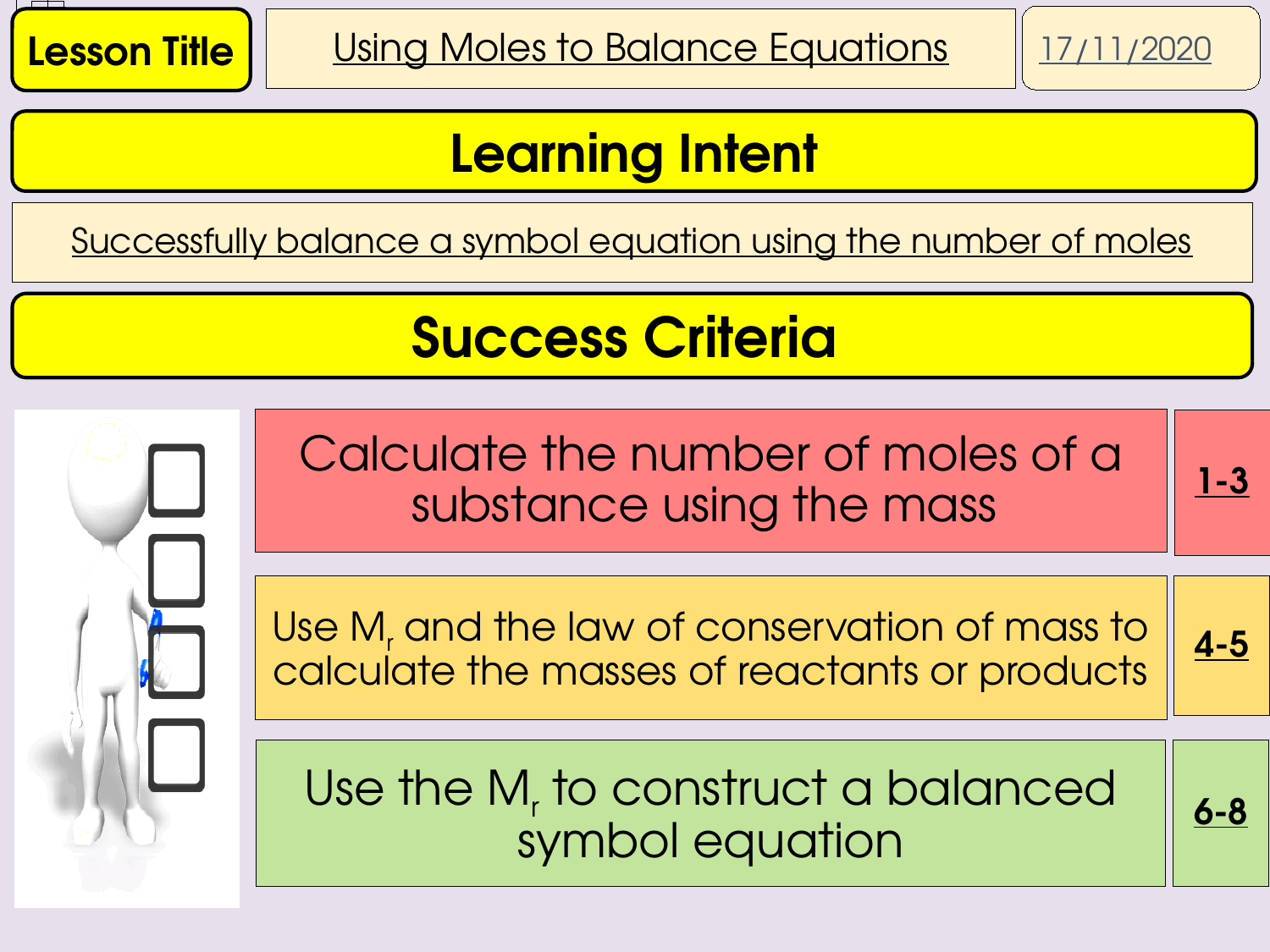

17/11/2020
Using Moles to Balance Equations
Successfully balance a symbol equation using the number of moles
Calculate the number of moles of a substance using the mass
1-3
Use Mr and the law of conservation of mass to calculate the masses of reactants or products
4-5
Use the Mr to construct a balanced symbol equation
6-8